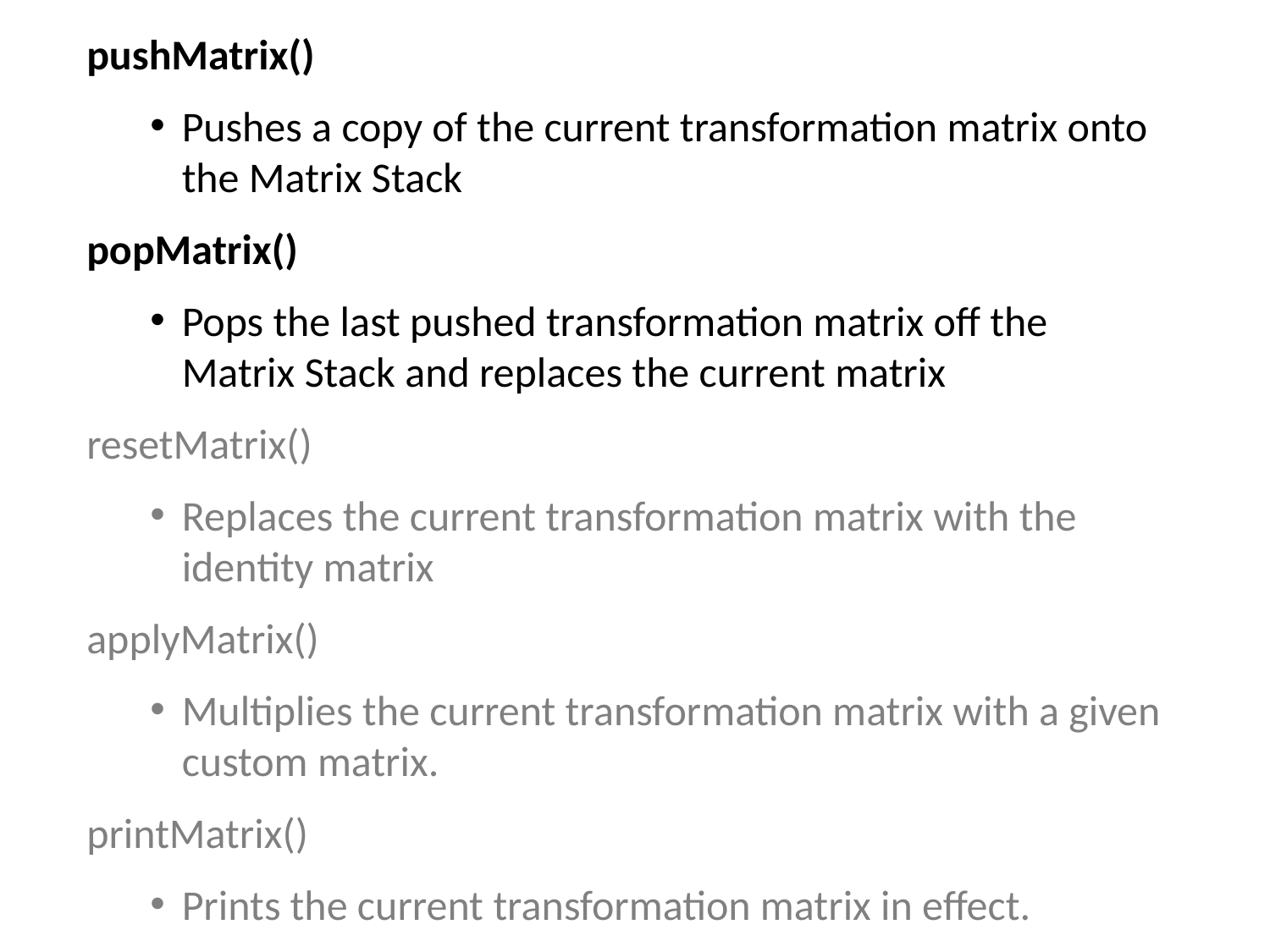

pushMatrix()
Pushes a copy of the current transformation matrix onto the Matrix Stack
popMatrix()
Pops the last pushed transformation matrix off the Matrix Stack and replaces the current matrix
resetMatrix()
Replaces the current transformation matrix with the identity matrix
applyMatrix()
Multiplies the current transformation matrix with a given custom matrix.
printMatrix()
Prints the current transformation matrix in effect.